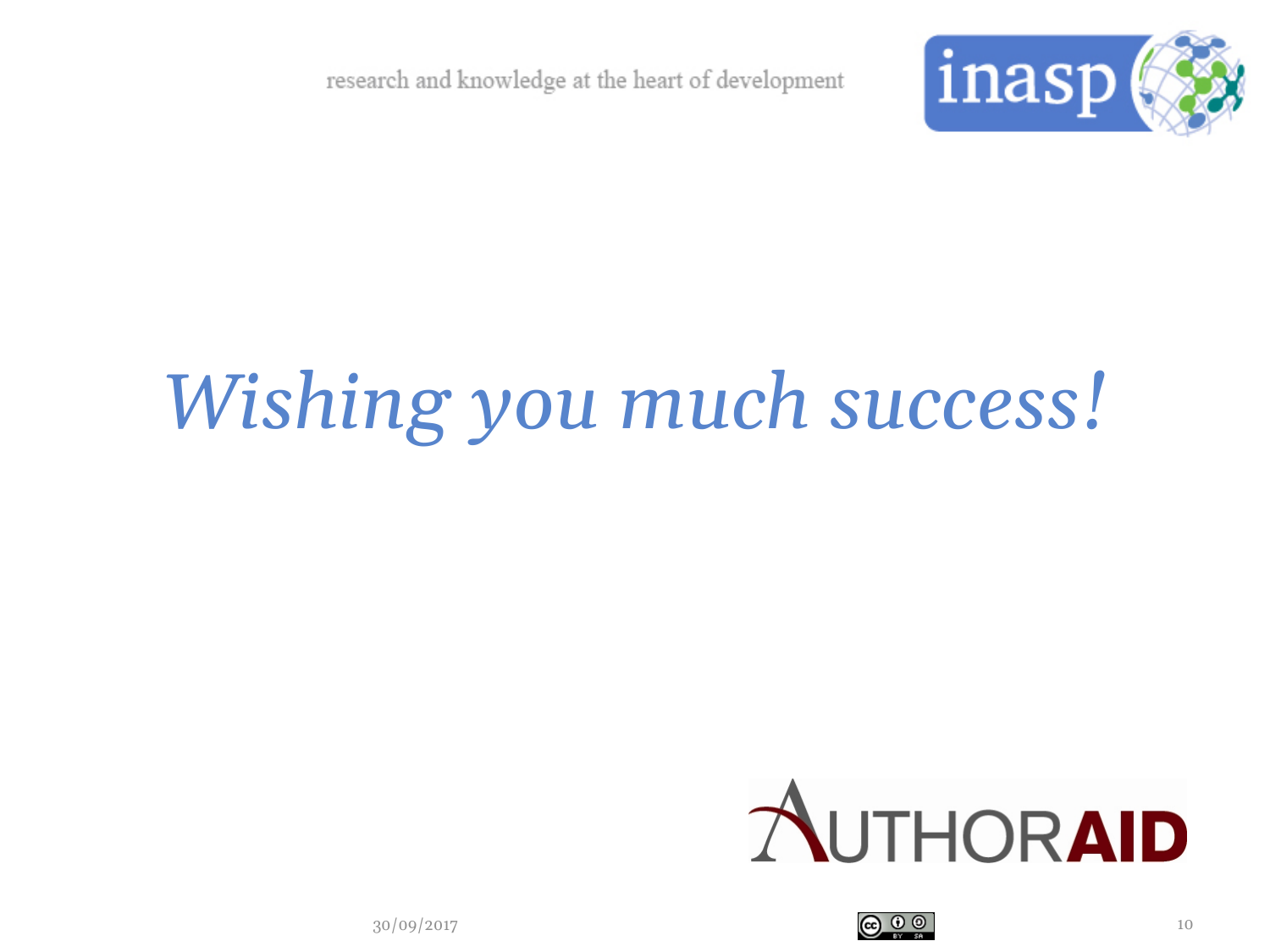

# Wishing you much success!
30/09/2017

10